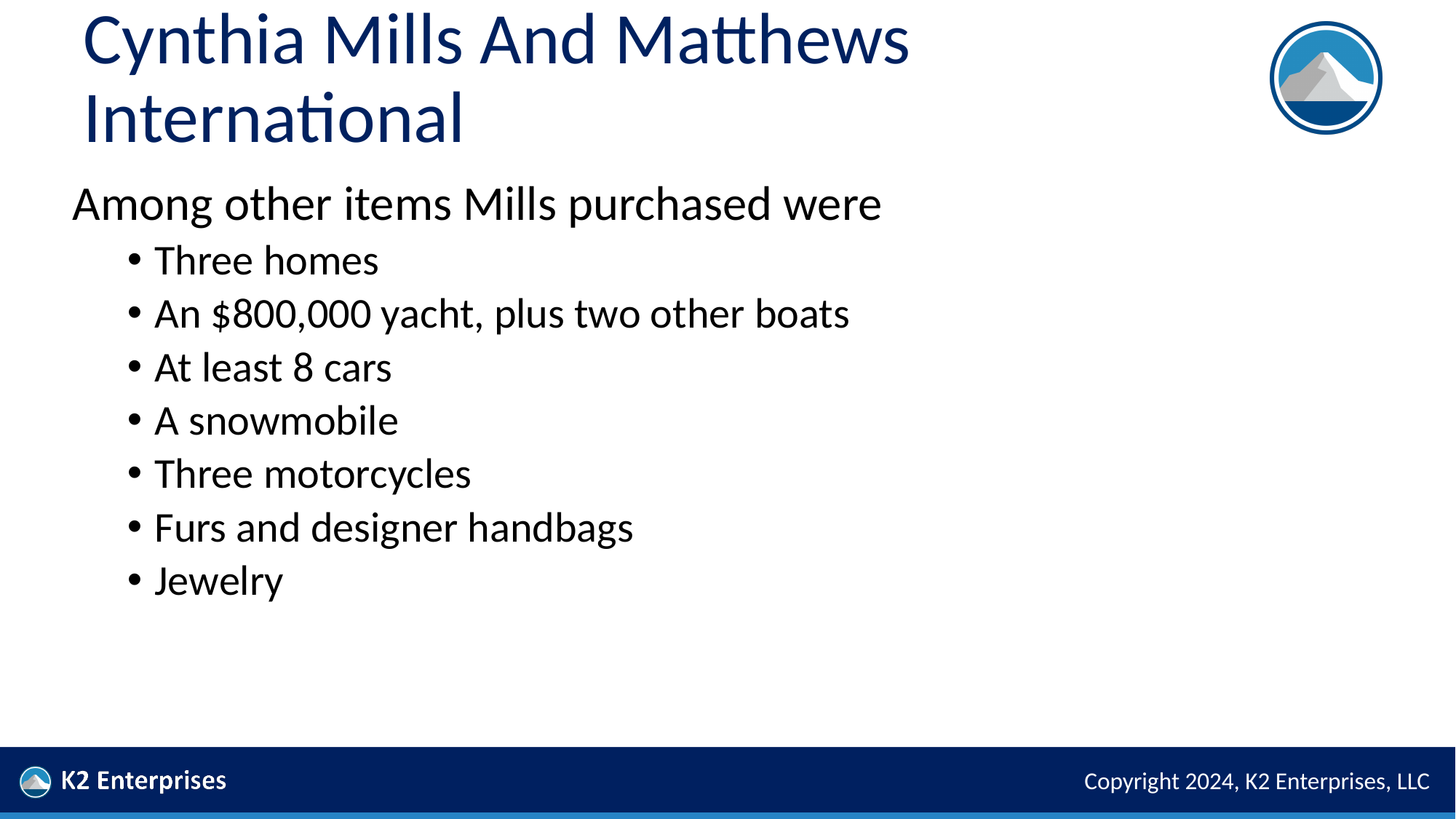

# Cynthia Mills And Matthews International
Among other items Mills purchased were
Three homes
An $800,000 yacht, plus two other boats
At least 8 cars
A snowmobile
Three motorcycles
Furs and designer handbags
Jewelry